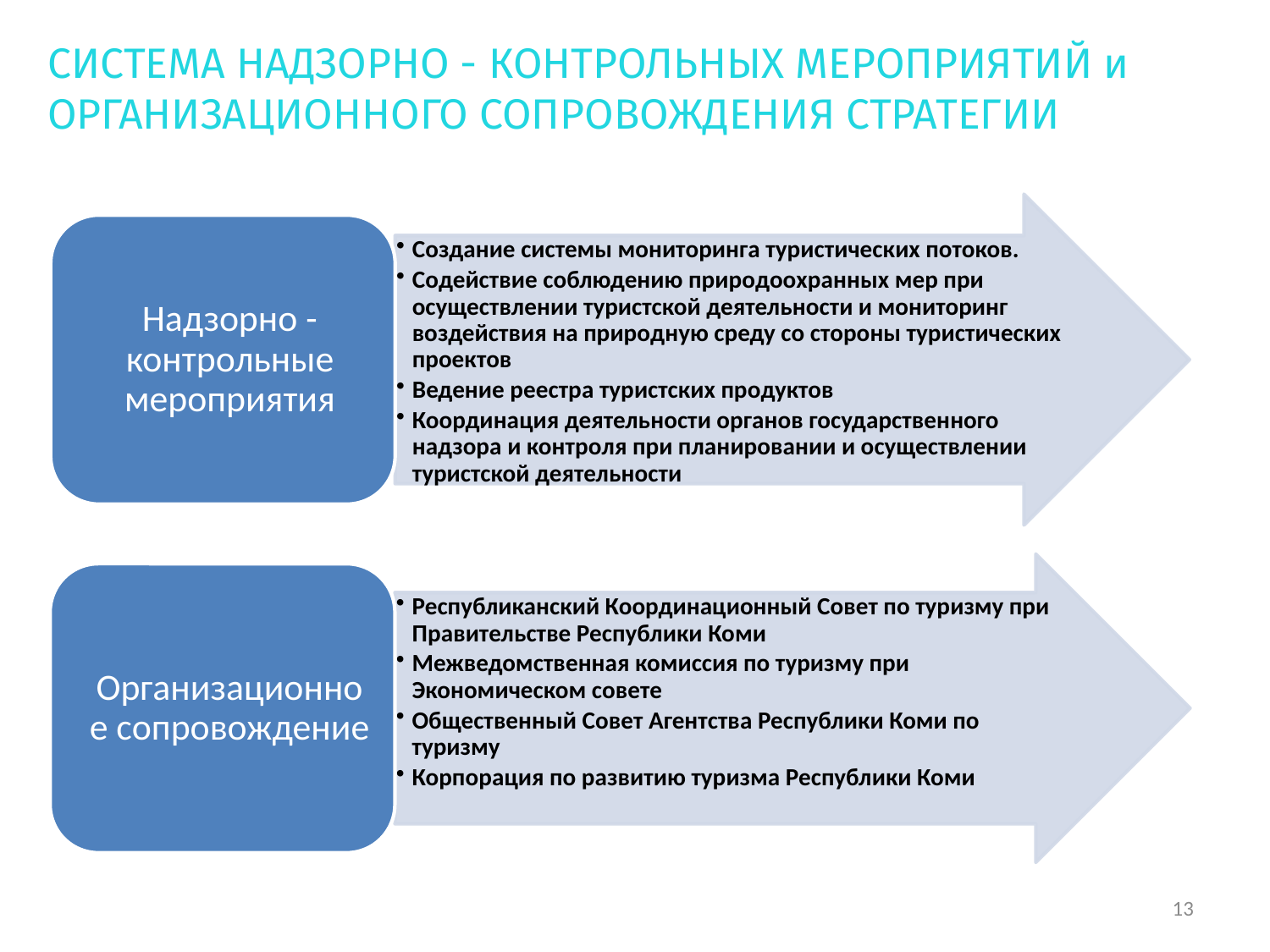

СИСТЕМА НАДЗОРНО - КОНТРОЛЬНЫХ МЕРОПРИЯТИЙ и ОРГАНИЗАЦИОННОГО СОПРОВОЖДЕНИЯ СТРАТЕГИИ
Создание системы мониторинга туристических потоков.
Содействие соблюдению природоохранных мер при осуществлении туристской деятельности и мониторинг воздействия на природную среду со стороны туристических проектов
Ведение реестра туристских продуктов
Координация деятельности органов государственного надзора и контроля при планировании и осуществлении туристской деятельности
Надзорно - контрольные мероприятия
Республиканский Координационный Совет по туризму при Правительстве Республики Коми
Межведомственная комиссия по туризму при Экономическом совете
Общественный Совет Агентства Республики Коми по туризму
Корпорация по развитию туризма Республики Коми
Организационное сопровождение
13